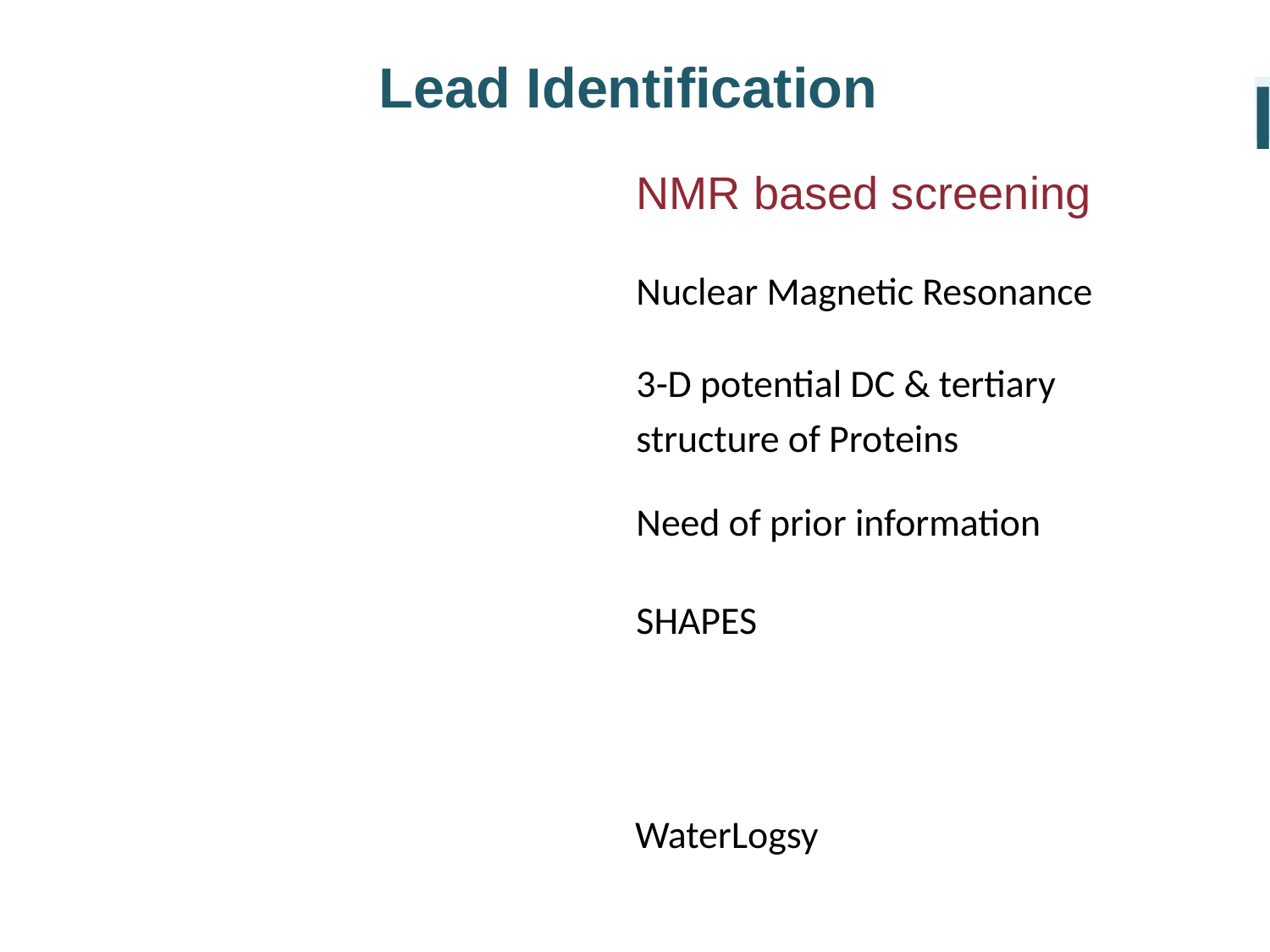

Lead Identification
I
NMR based screening
Nuclear Magnetic Resonance
3-D potential DC & tertiary structure of Proteins
Need of prior information
SHAPES
WaterLogsy